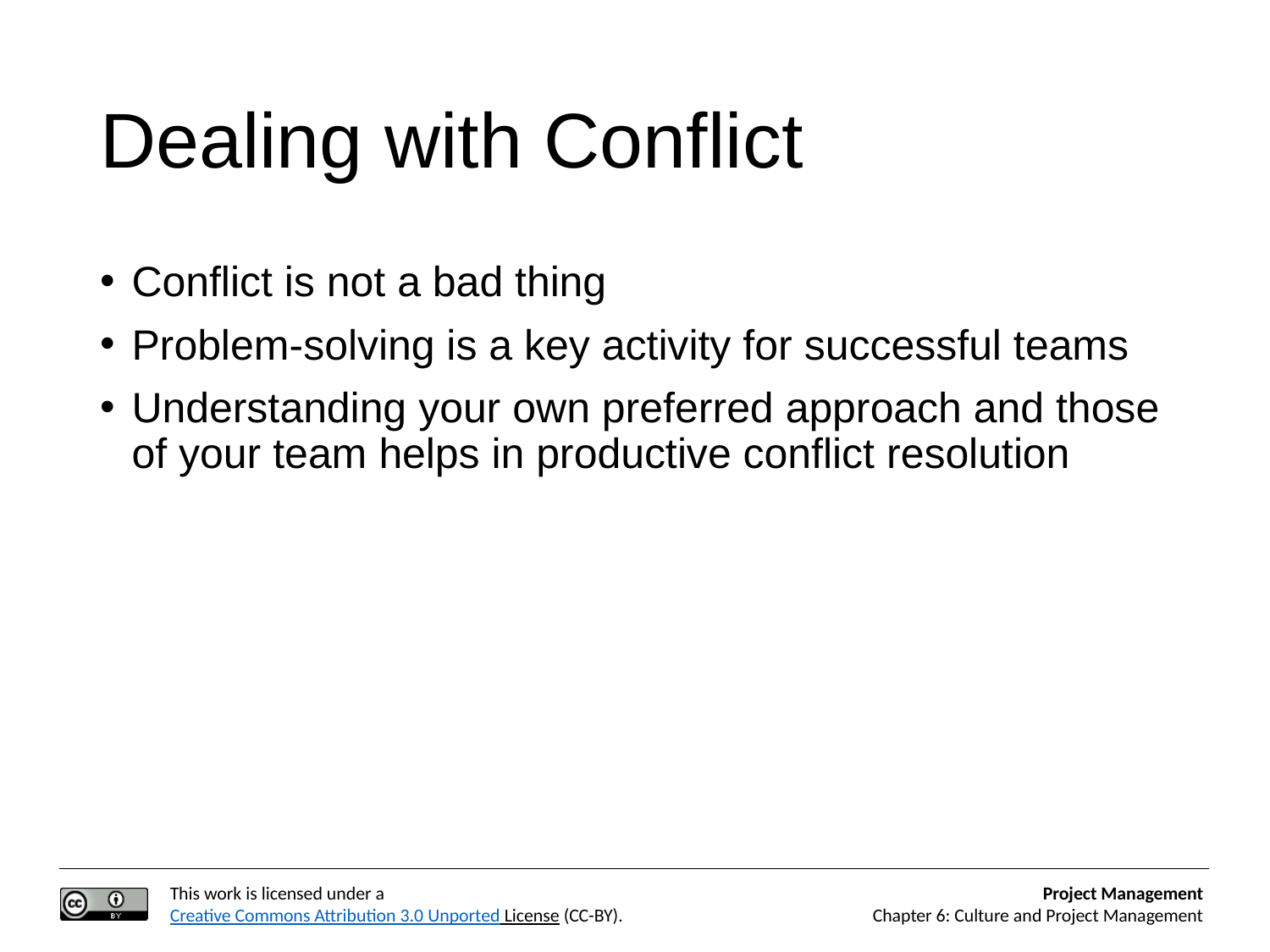

# Dealing with Conflict
Conflict is not a bad thing
Problem-solving is a key activity for successful teams
Understanding your own preferred approach and those of your team helps in productive conflict resolution